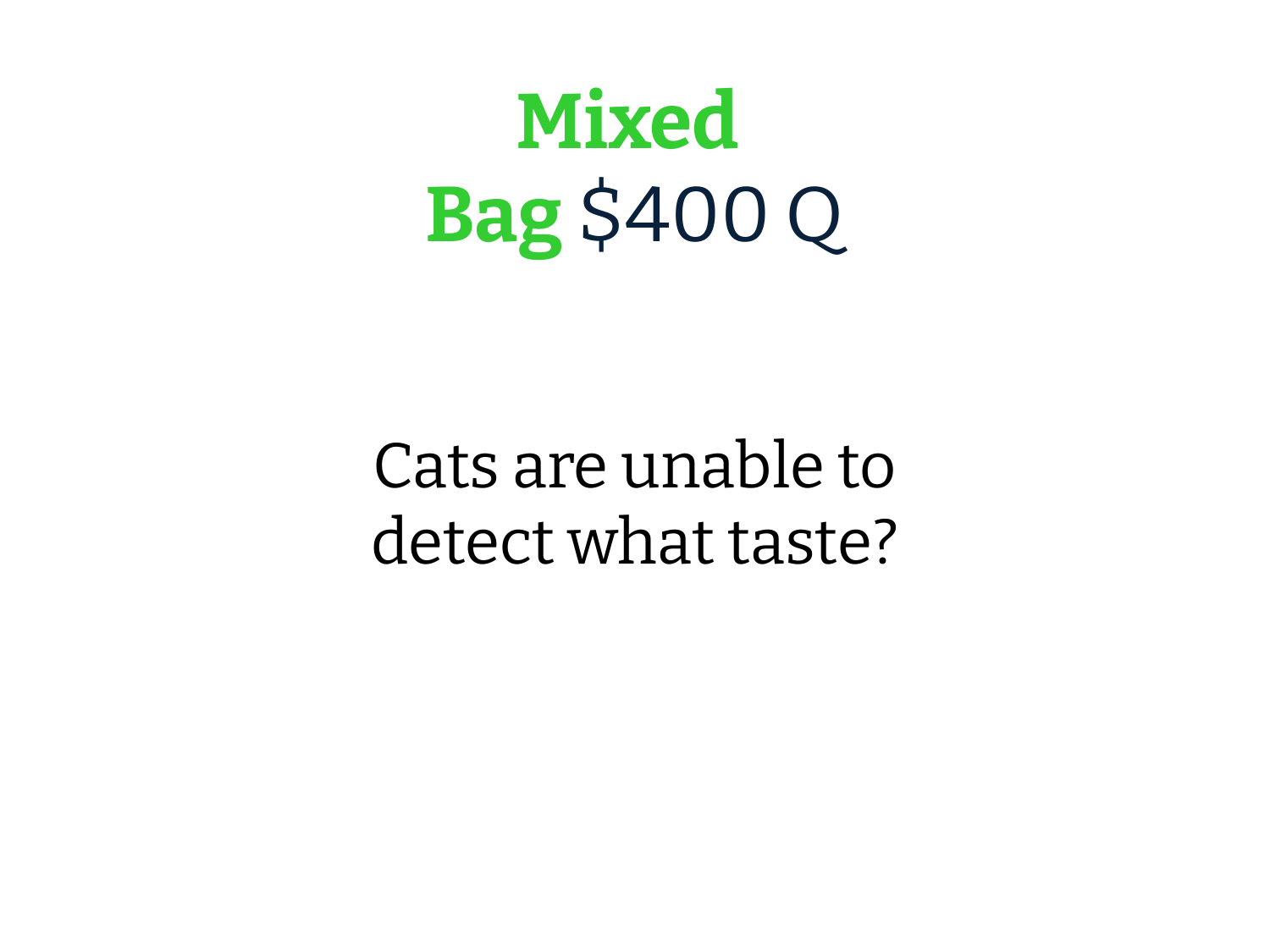

# Mixed Bag $400 Q
Cats are unable to detect what taste?